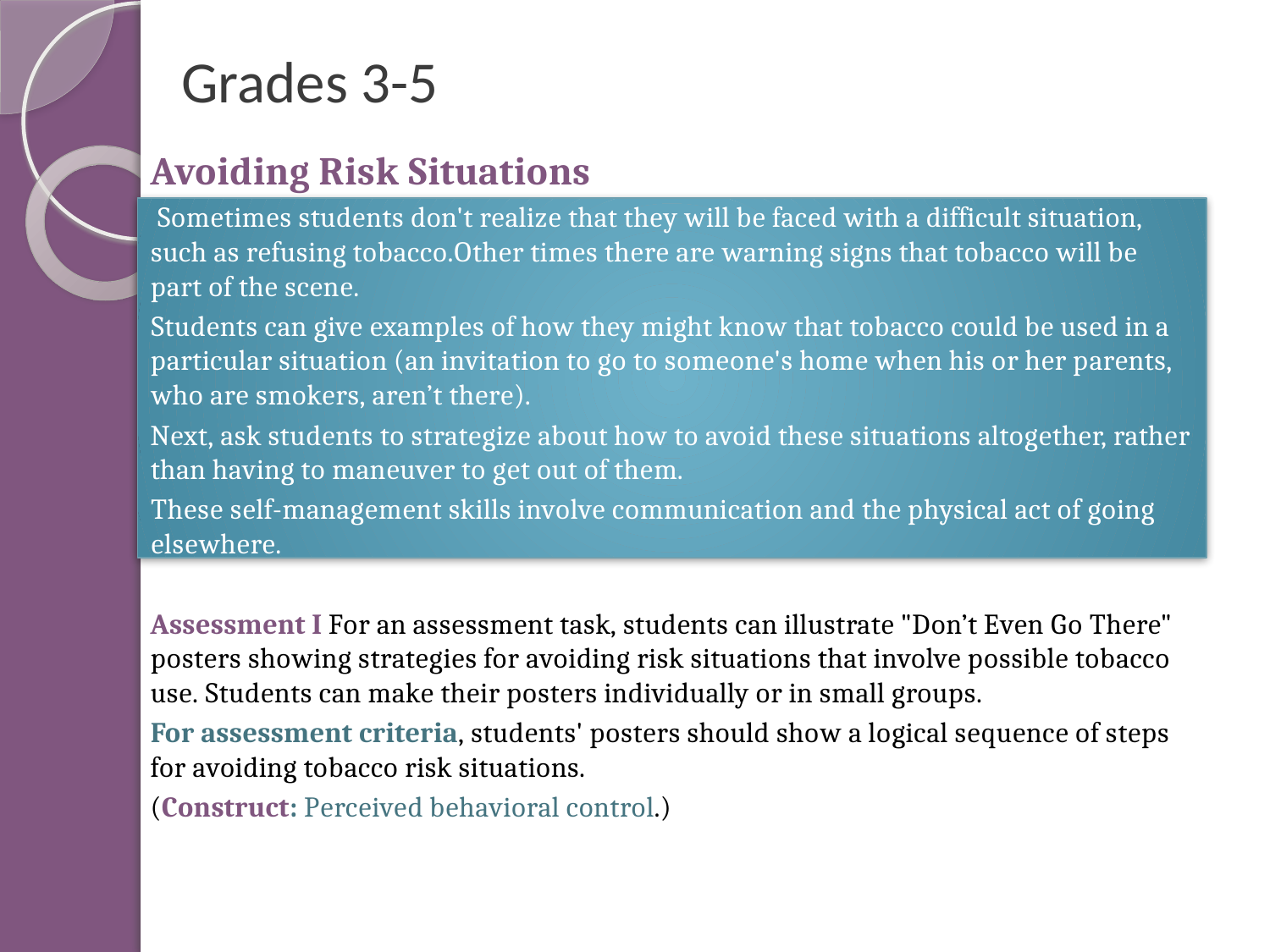

# Grades 3-5
Avoiding Risk Situations
 Sometimes students don't realize that they will be faced with a difficult situation, such as refusing tobacco. Other times there are warning signs that tobacco will be part of the scene.
Students can give examples of how they might know that tobacco could be used in a particular situation (an invitation to go to someone's home when his or her parents, who are smokers, aren’t there).
Next, ask students to strategize about how to avoid these situations altogether, rather than having to maneuver to get out of them.
These self-management skills involve communication and the physical act of going elsewhere.

 Assessment I For an assessment task, students can illustrate "Don’t Even Go There" posters showing strategies for avoiding risk situations that involve possible tobacco use. Students can make their posters individually or in small groups.
For assessment criteria, students' posters should show a logical sequence of steps for avoiding tobacco risk situations.
(Construct: Perceived behavioral control.)